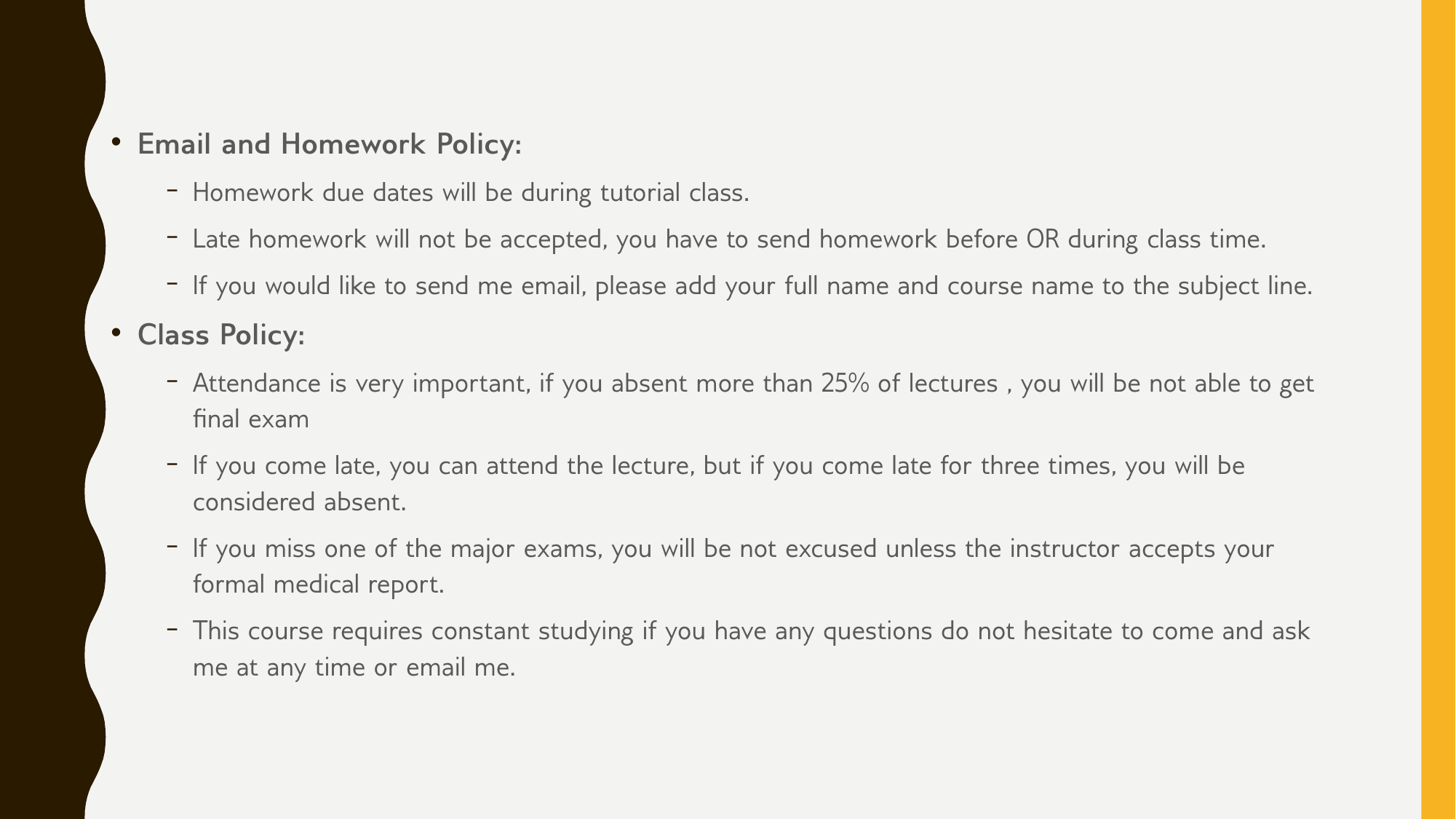

Email and Homework Policy:
Homework due dates will be during tutorial class.
Late homework will not be accepted, you have to send homework before OR during class time.
If you would like to send me email, please add your full name and course name to the subject line.
Class Policy:
Attendance is very important, if you absent more than 25% of lectures , you will be not able to get final exam
If you come late, you can attend the lecture, but if you come late for three times, you will be considered absent.
If you miss one of the major exams, you will be not excused unless the instructor accepts your formal medical report.
This course requires constant studying if you have any questions do not hesitate to come and ask me at any time or email me.